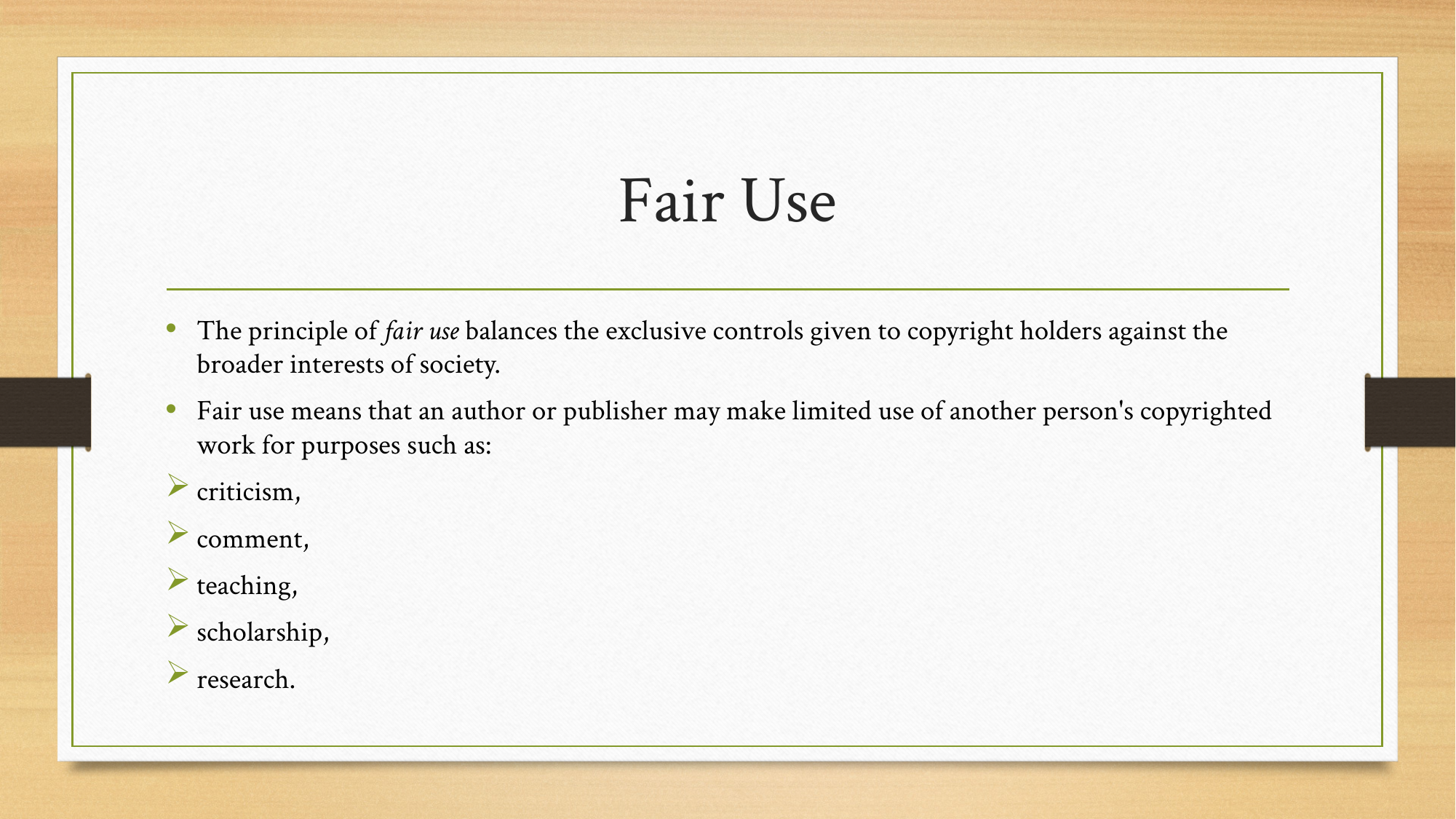

# Fair Use
The principle of fair use balances the exclusive controls given to copyright holders against the broader interests of society.
Fair use means that an author or publisher may make limited use of another person's copyrighted work for purposes such as:
criticism,
comment,
teaching,
scholarship,
research.